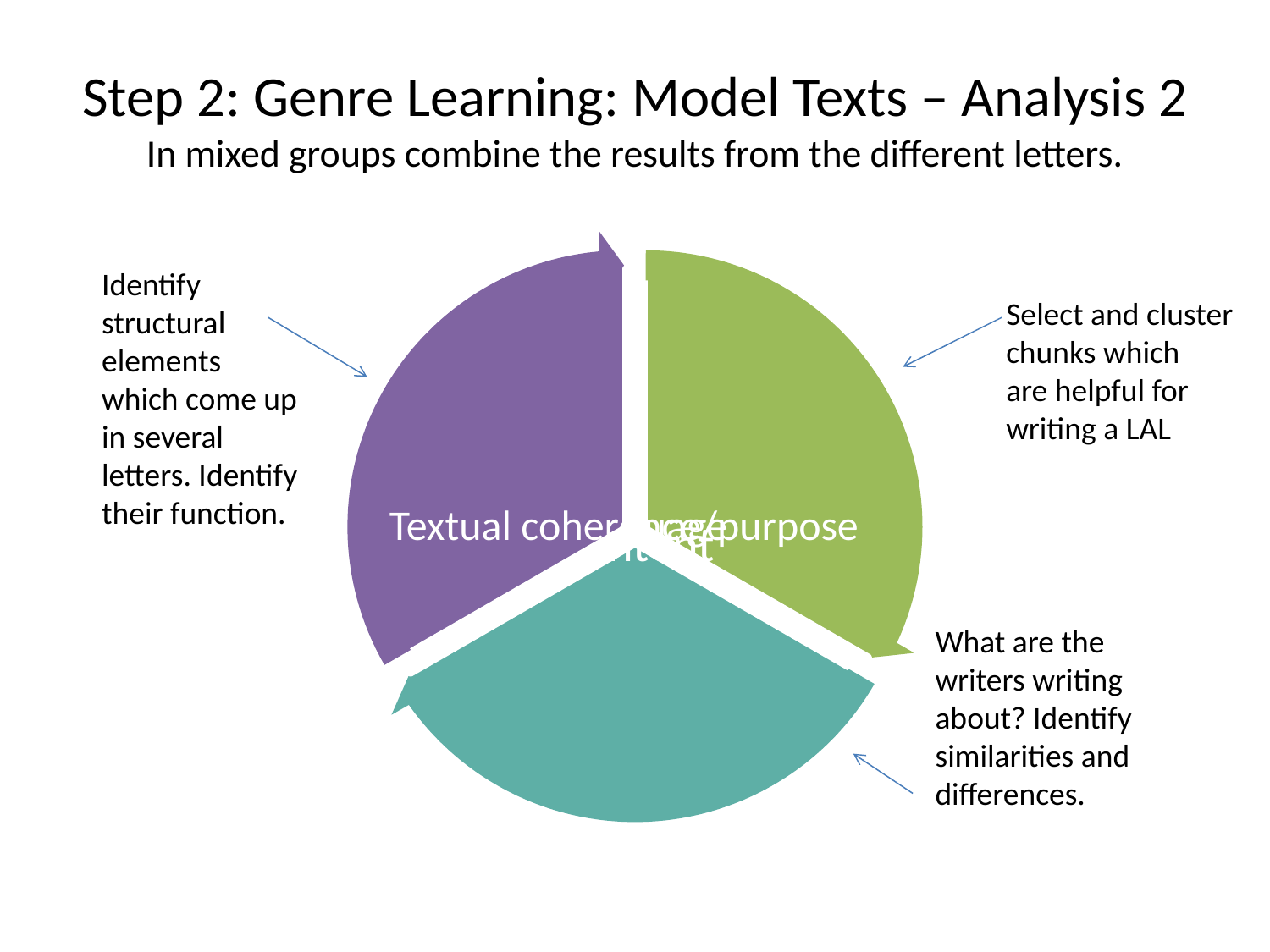

# Step 2: Genre Learning: Model Texts – Analysis 2 In mixed groups combine the results from the different letters.
Language
Content
Textual coherence/purpose

Identify structural
elements which come up in several letters. Identify their function.
Select and cluster
chunks which
are helpful for
writing a LAL

What are the writers writing about? Identify similarities and differences.